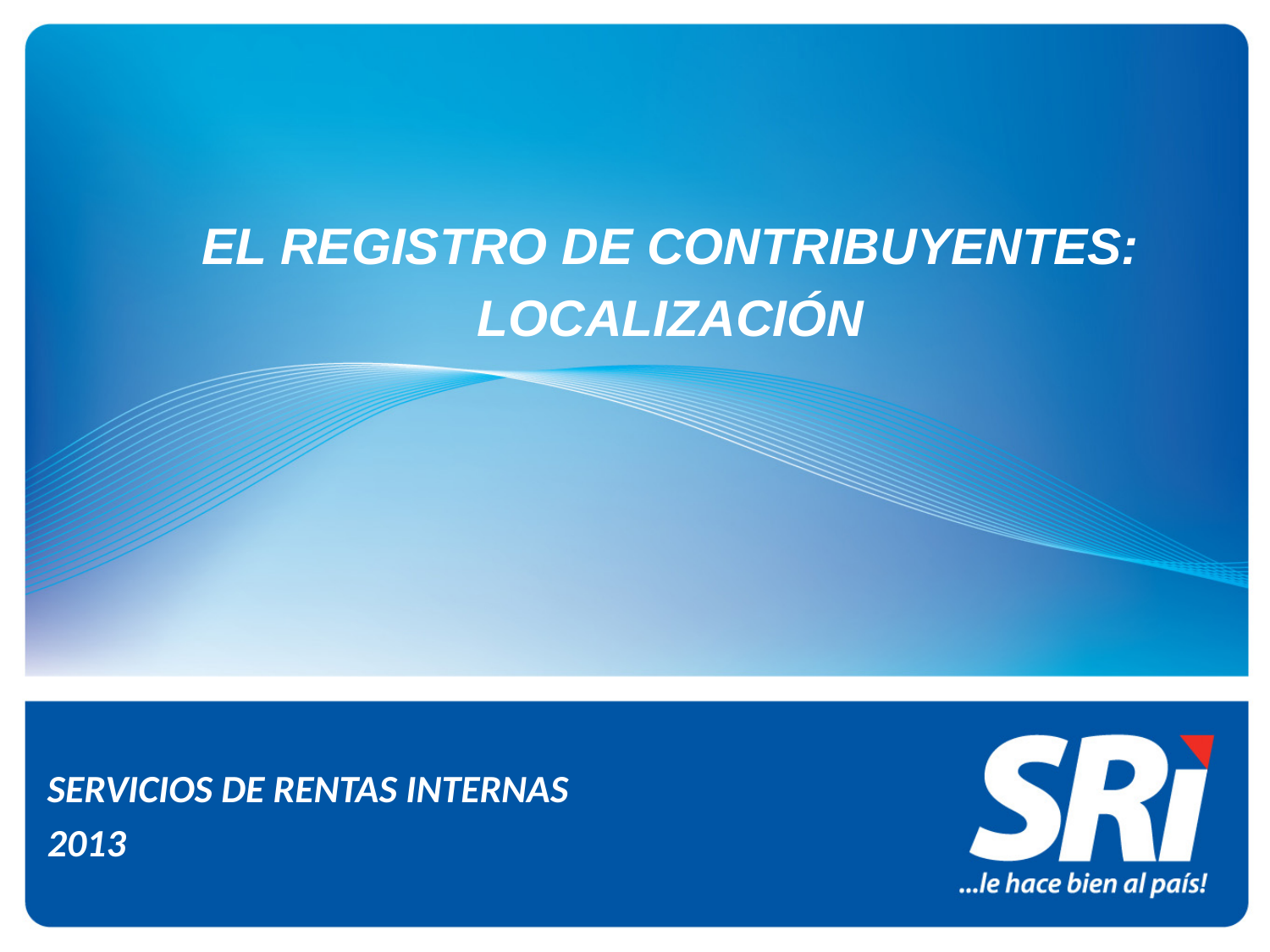

EL REGISTRO DE CONTRIBUYENTES:
LOCALIZACIÓN
SERVICIOS DE RENTAS INTERNAS
2013